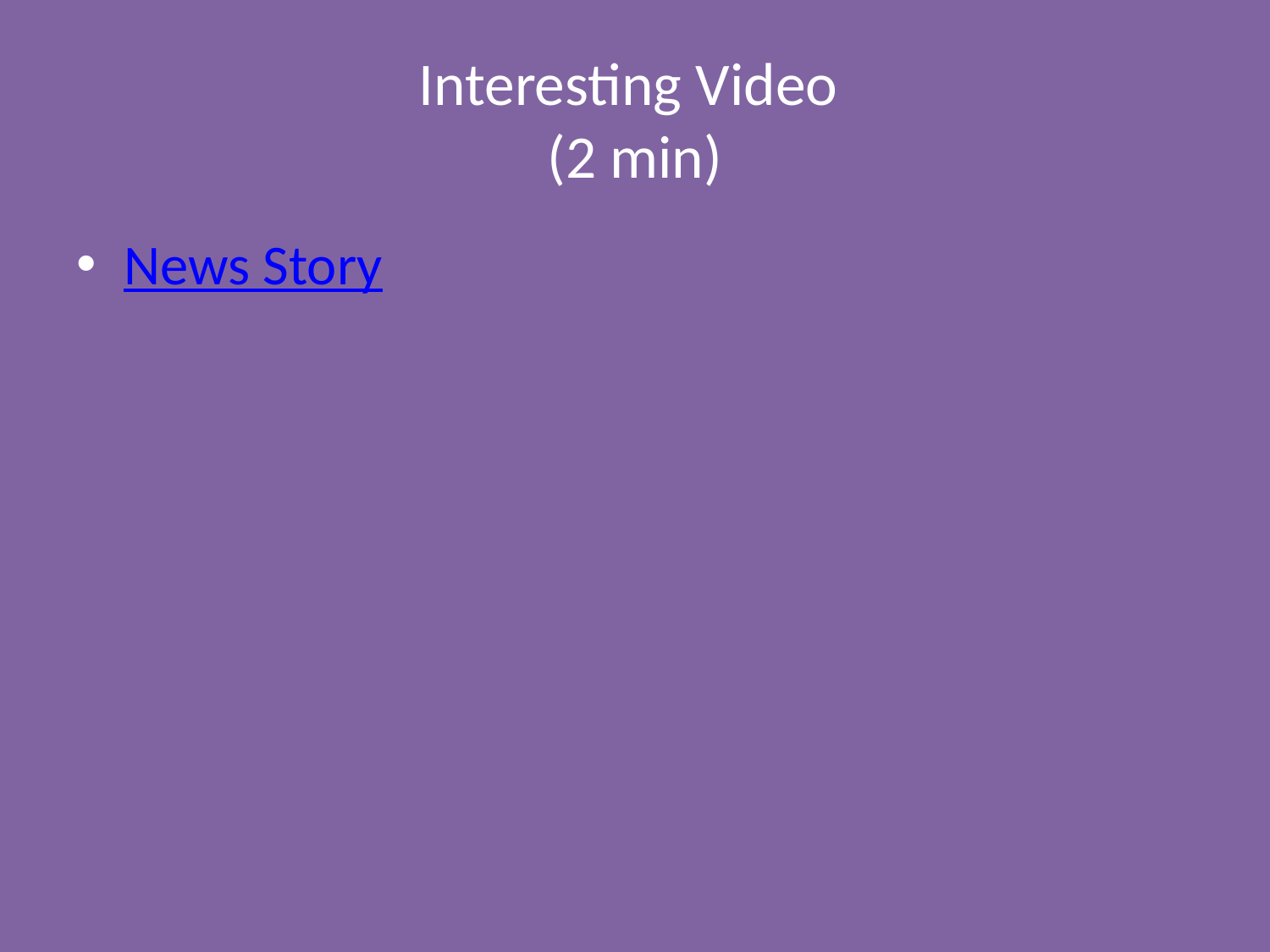

# Interesting Video (2 min)
News Story